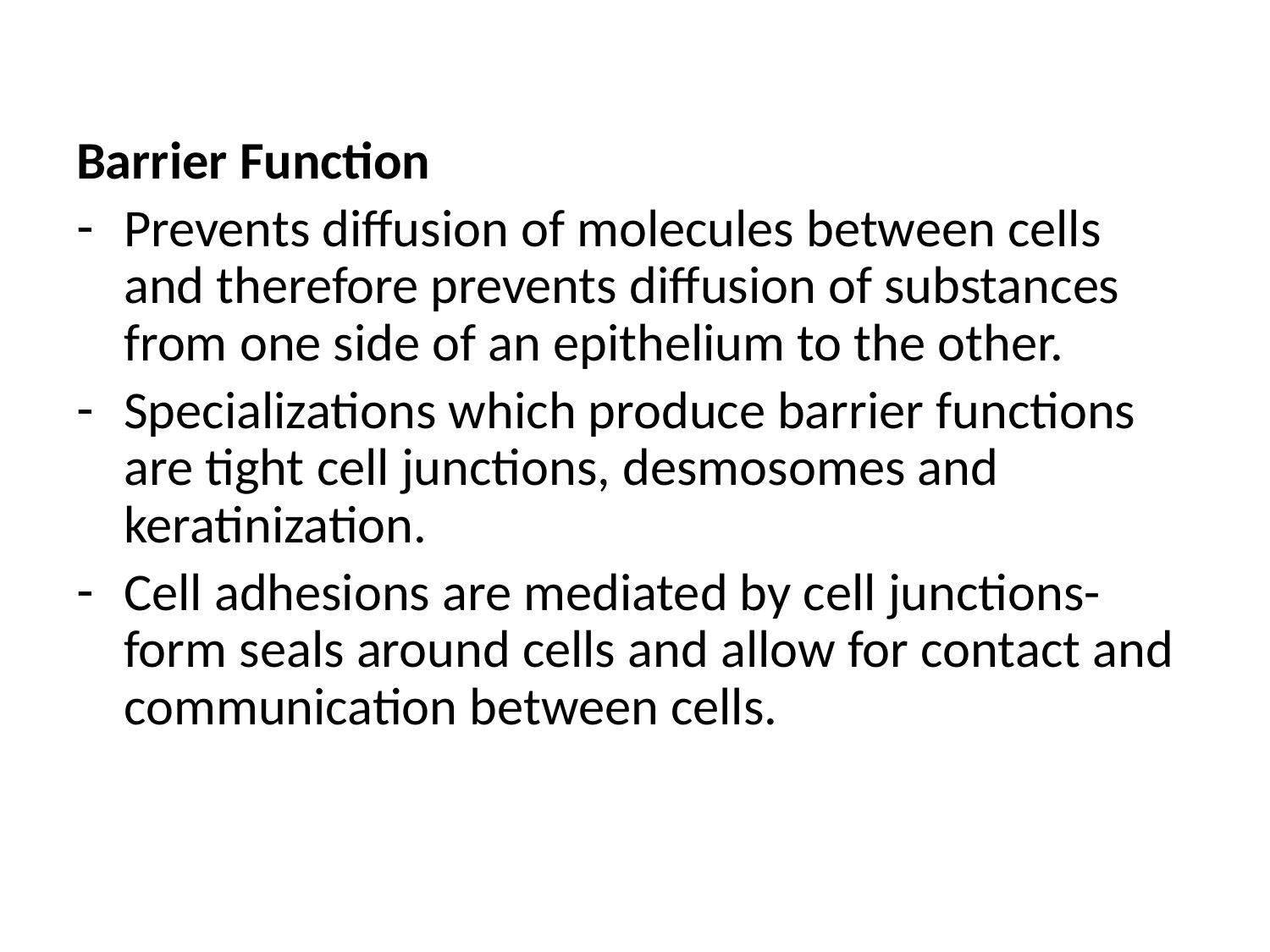

Barrier Function
Prevents diffusion of molecules between cells and therefore prevents diffusion of substances from one side of an epithelium to the other.
Specializations which produce barrier functions are tight cell junctions, desmosomes and keratinization.
Cell adhesions are mediated by cell junctions- form seals around cells and allow for contact and communication between cells.